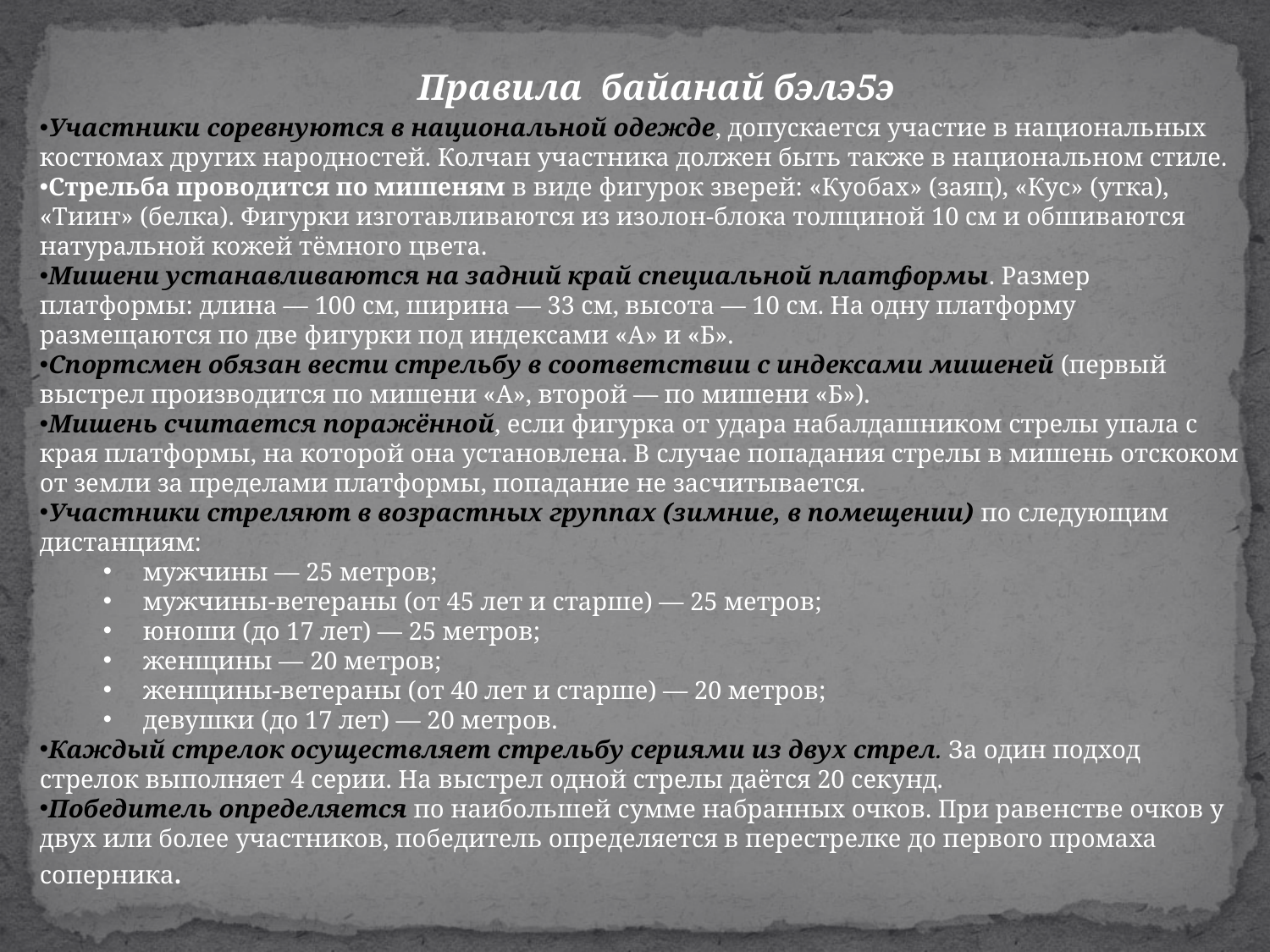

Правила байанай бэлэ5э
Участники соревнуются в национальной одежде, допускается участие в национальных костюмах других народностей. Колчан участника должен быть также в национальном стиле.
Стрельба проводится по мишеням в виде фигурок зверей: «Куобах» (заяц), «Кус» (утка), «Тииҥ» (белка). Фигурки изготавливаются из изолон-блока толщиной 10 см и обшиваются натуральной кожей тёмного цвета.
Мишени устанавливаются на задний край специальной платформы. Размер платформы: длина — 100 см, ширина — 33 см, высота — 10 см. На одну платформу размещаются по две фигурки под индексами «А» и «Б».
Спортсмен обязан вести стрельбу в соответствии с индексами мишеней (первый выстрел производится по мишени «А», второй — по мишени «Б»).
Мишень считается поражённой, если фигурка от удара набалдашником стрелы упала с края платформы, на которой она установлена. В случае попадания стрелы в мишень отскоком от земли за пределами платформы, попадание не засчитывается.
Участники стреляют в возрастных группах (зимние, в помещении) по следующим дистанциям:
мужчины — 25 метров;
мужчины-ветераны (от 45 лет и старше) — 25 метров;
юноши (до 17 лет) — 25 метров;
женщины — 20 метров;
женщины-ветераны (от 40 лет и старше) — 20 метров;
девушки (до 17 лет) — 20 метров.
Каждый стрелок осуществляет стрельбу сериями из двух стрел. За один подход стрелок выполняет 4 серии. На выстрел одной стрелы даётся 20 секунд.
Победитель определяется по наибольшей сумме набранных очков. При равенстве очков у двух или более участников, победитель определяется в перестрелке до первого промаха соперника.